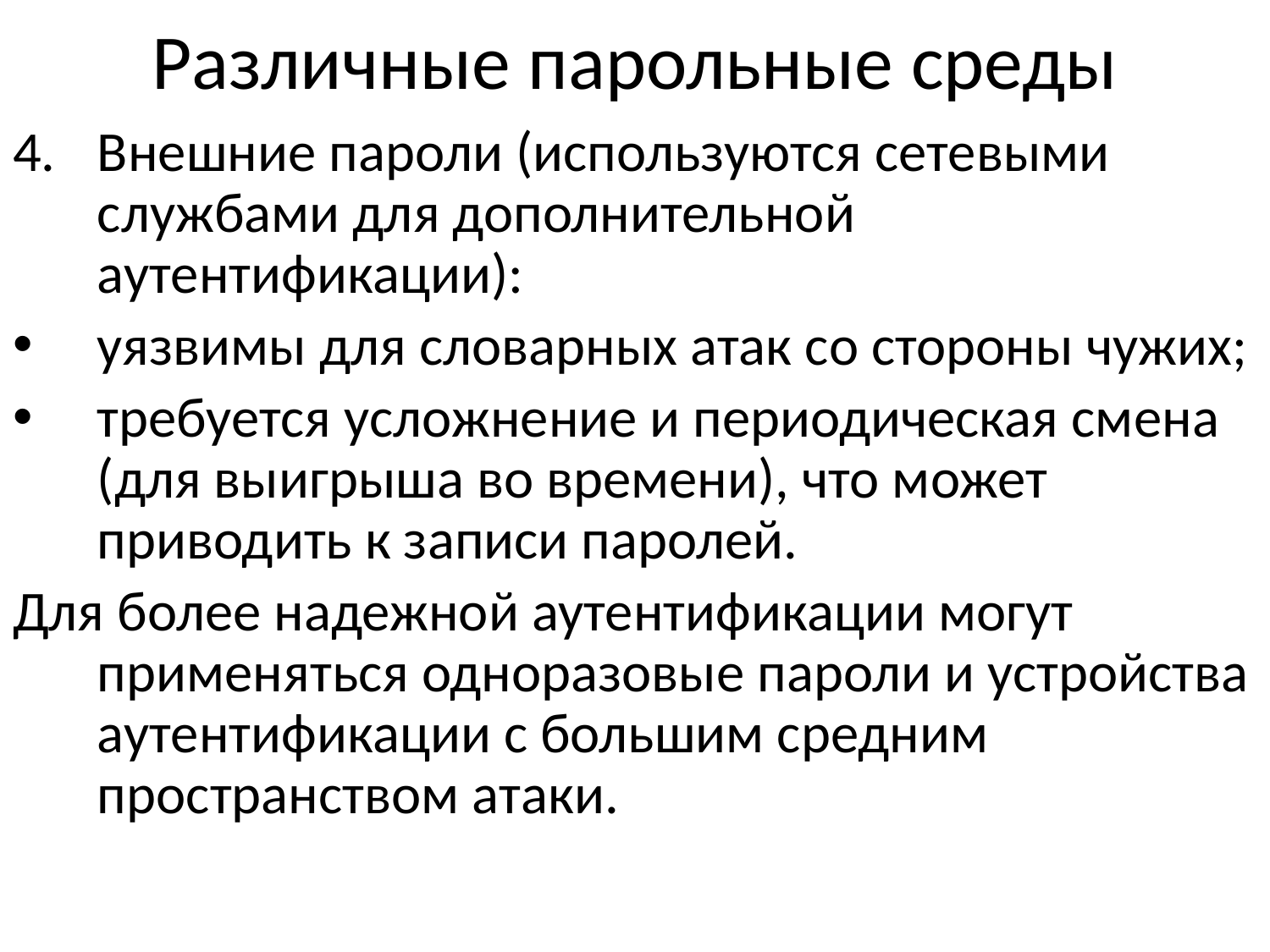

# Различные парольные среды
Внешние пароли (используются сетевыми службами для дополнительной аутентификации):
уязвимы для словарных атак со стороны чужих;
требуется усложнение и периодическая смена (для выигрыша во времени), что может приводить к записи паролей.
Для более надежной аутентификации могут применяться одноразовые пароли и устройства аутентификации с большим средним пространством атаки.